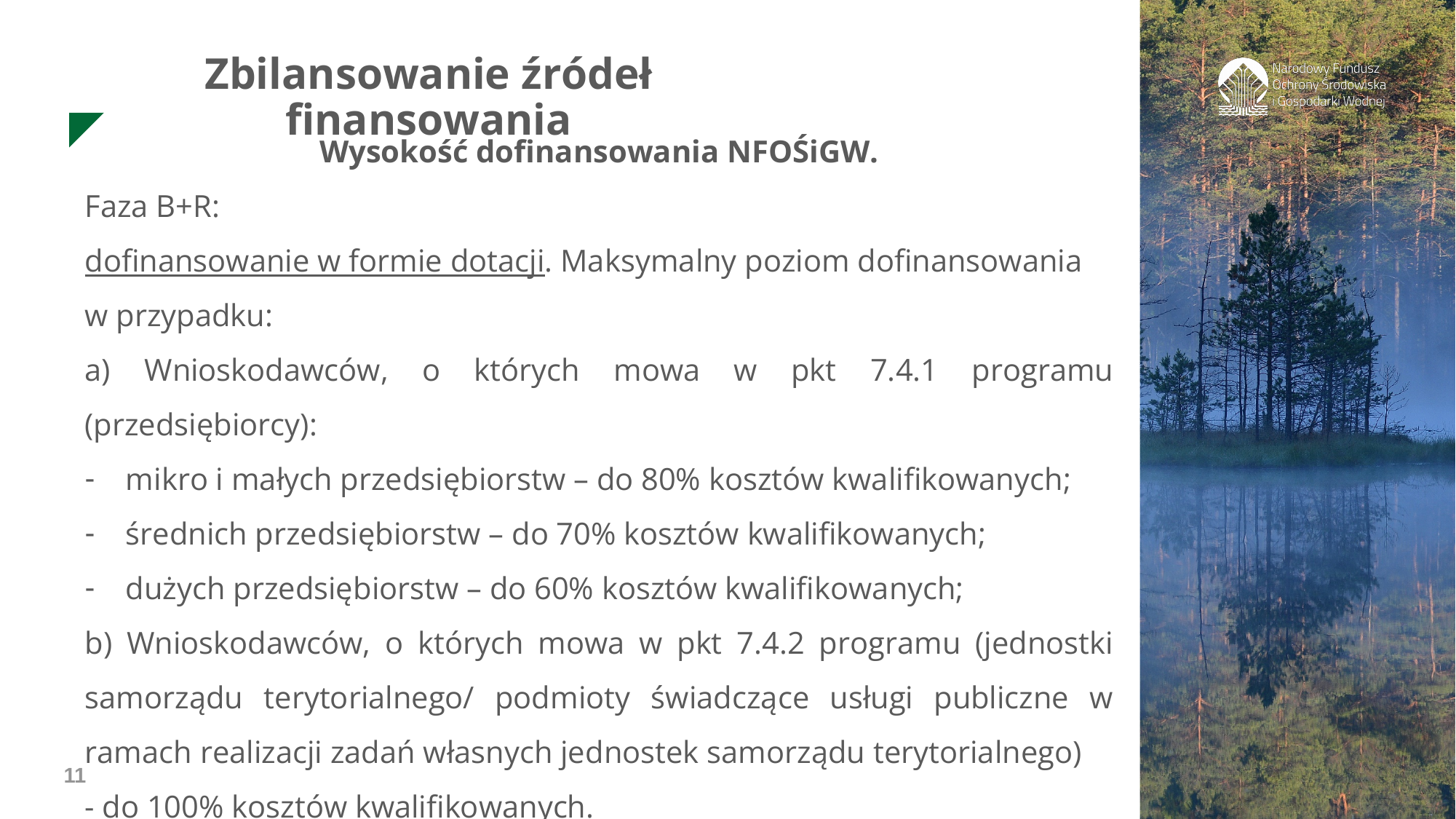

Zbilansowanie źródeł finansowania
Wysokość dofinansowania NFOŚiGW.
Faza B+R:
dofinansowanie w formie dotacji. Maksymalny poziom dofinansowania
w przypadku:
a) Wnioskodawców, o których mowa w pkt 7.4.1 programu (przedsiębiorcy):
mikro i małych przedsiębiorstw – do 80% kosztów kwalifikowanych;
średnich przedsiębiorstw – do 70% kosztów kwalifikowanych;
dużych przedsiębiorstw – do 60% kosztów kwalifikowanych;
b) Wnioskodawców, o których mowa w pkt 7.4.2 programu (jednostki samorządu terytorialnego/ podmioty świadczące usługi publiczne w ramach realizacji zadań własnych jednostek samorządu terytorialnego)
- do 100% kosztów kwalifikowanych.